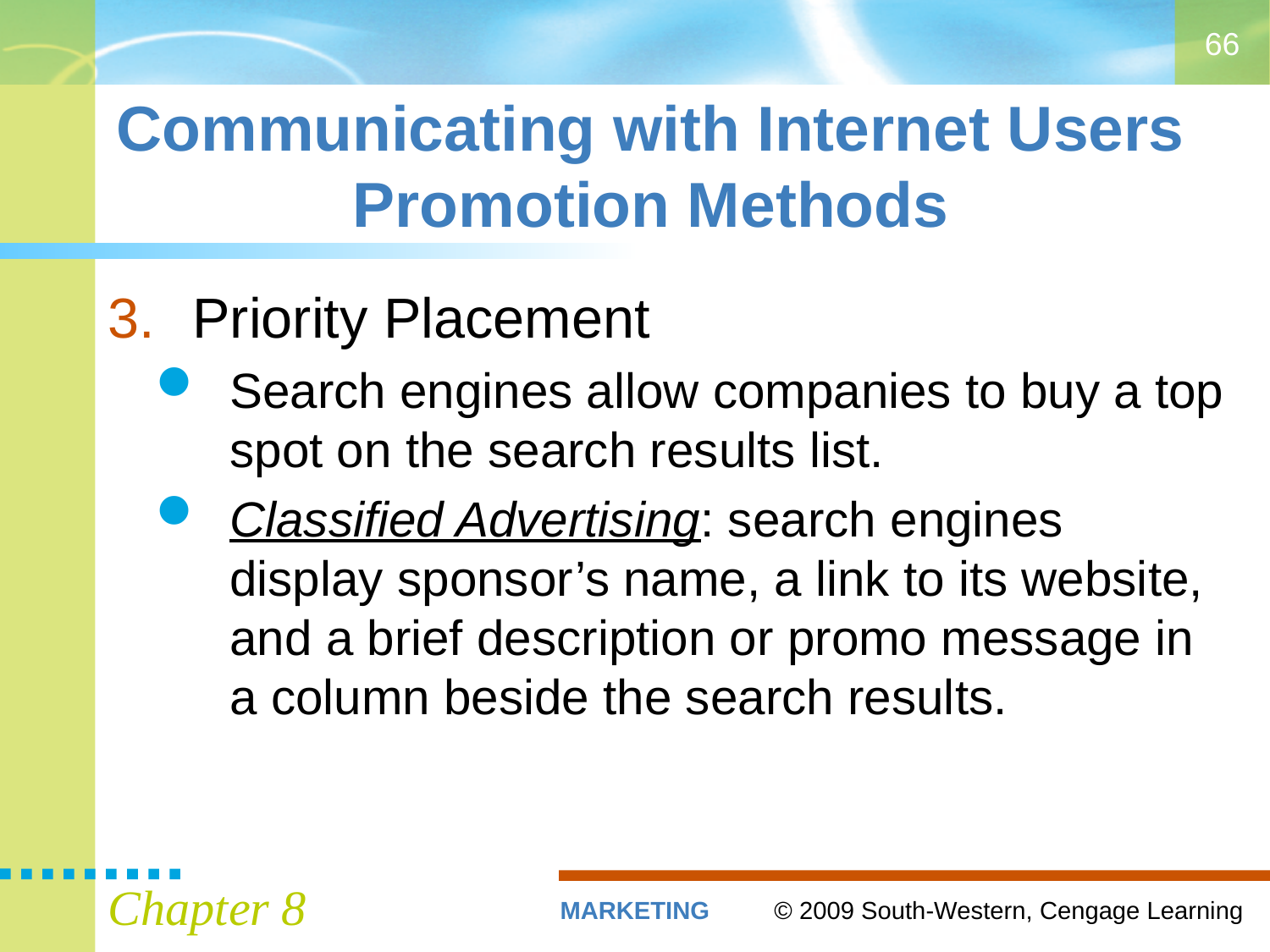

66
# Communicating with Internet Users Promotion Methods
Priority Placement
Search engines allow companies to buy a top spot on the search results list.
Classified Advertising: search engines display sponsor’s name, a link to its website, and a brief description or promo message in a column beside the search results.

Chapter 8